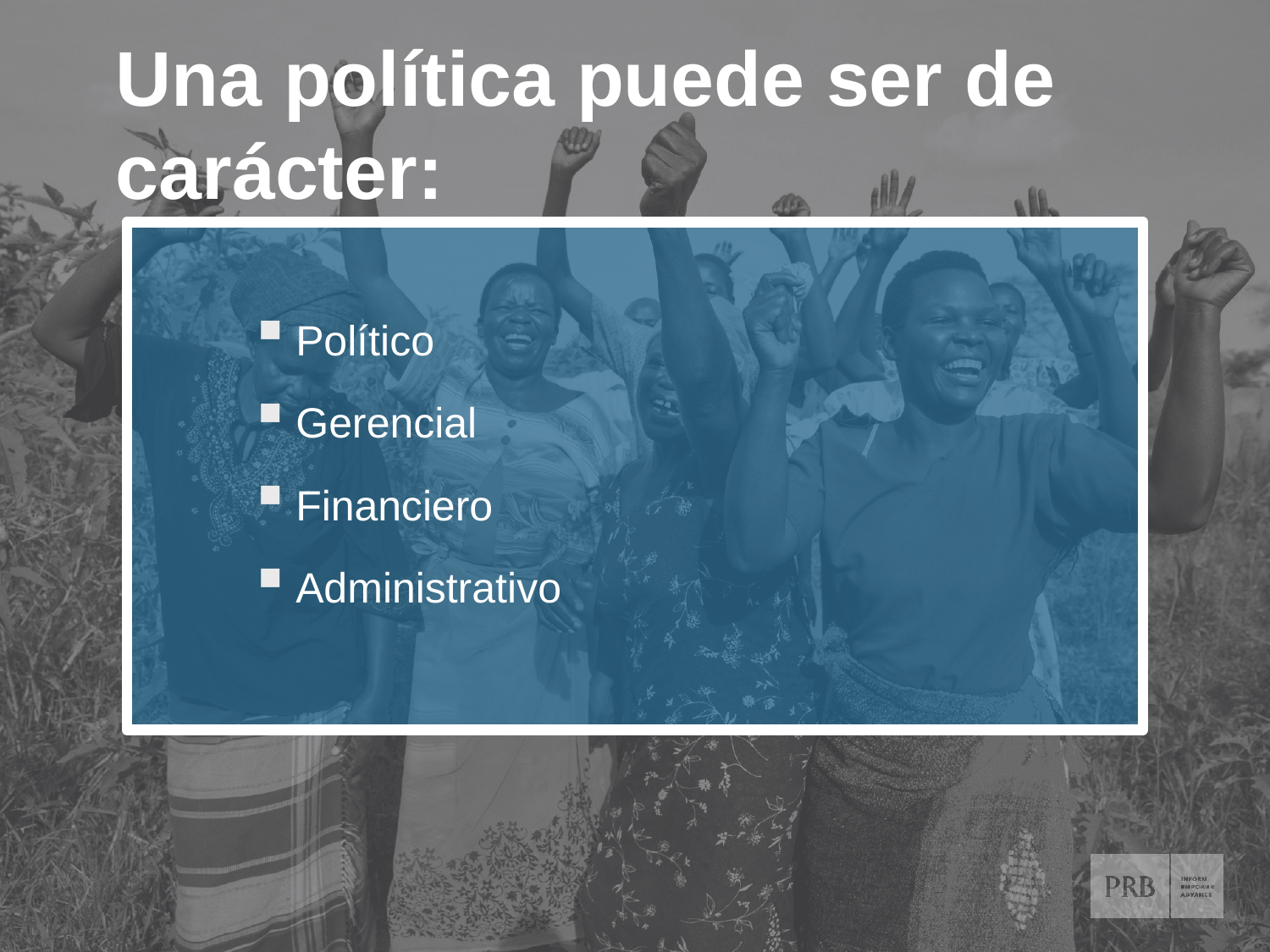

Una política puede ser de carácter:
Político
Gerencial
Financiero
Administrativo